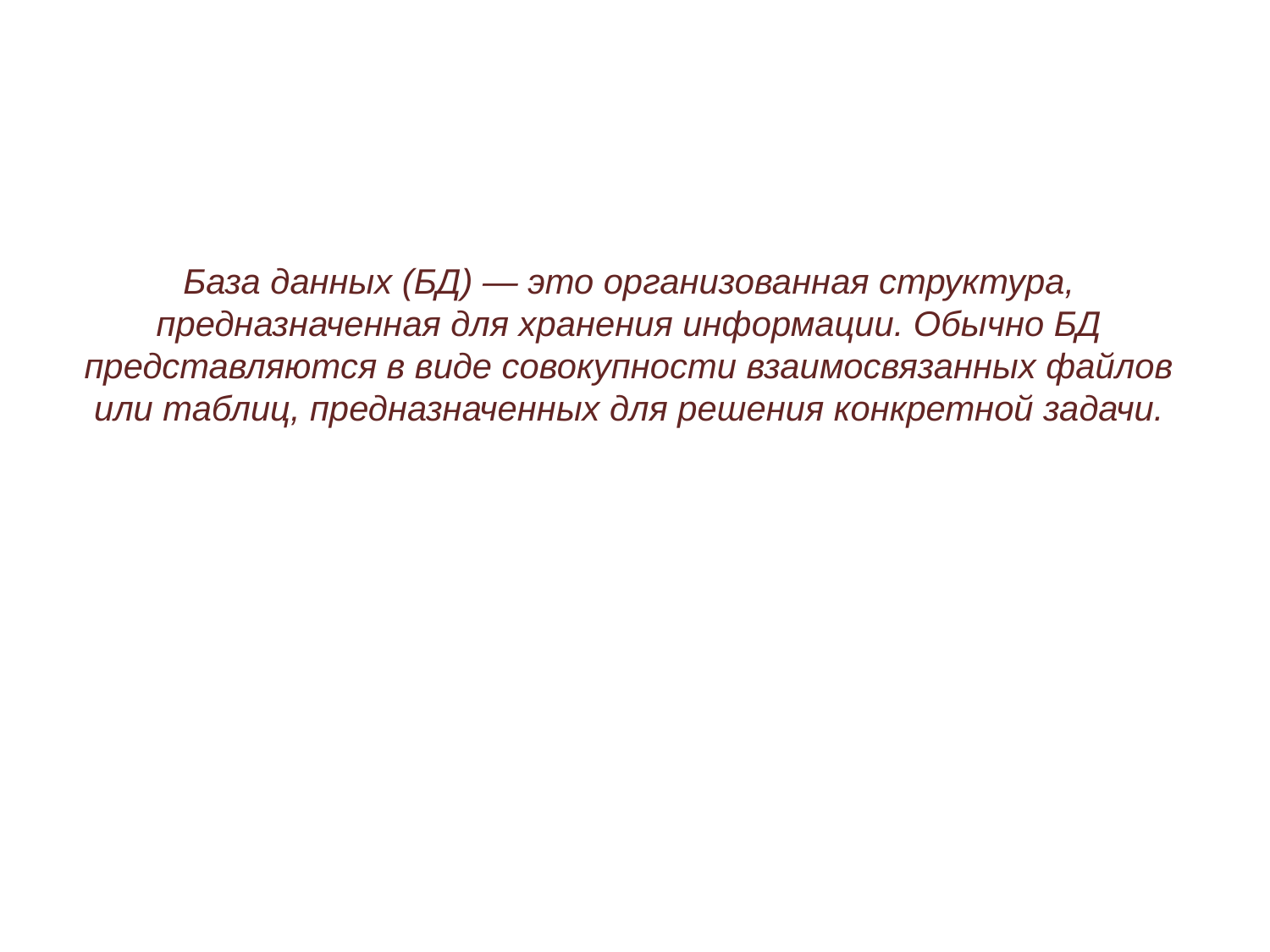

База данных (БД) — это организованная структура, предназначенная для хранения информации. Обычно БД представляются в виде совокупности взаимосвязанных файлов или таблиц, предназначенных для решения конкретной задачи.